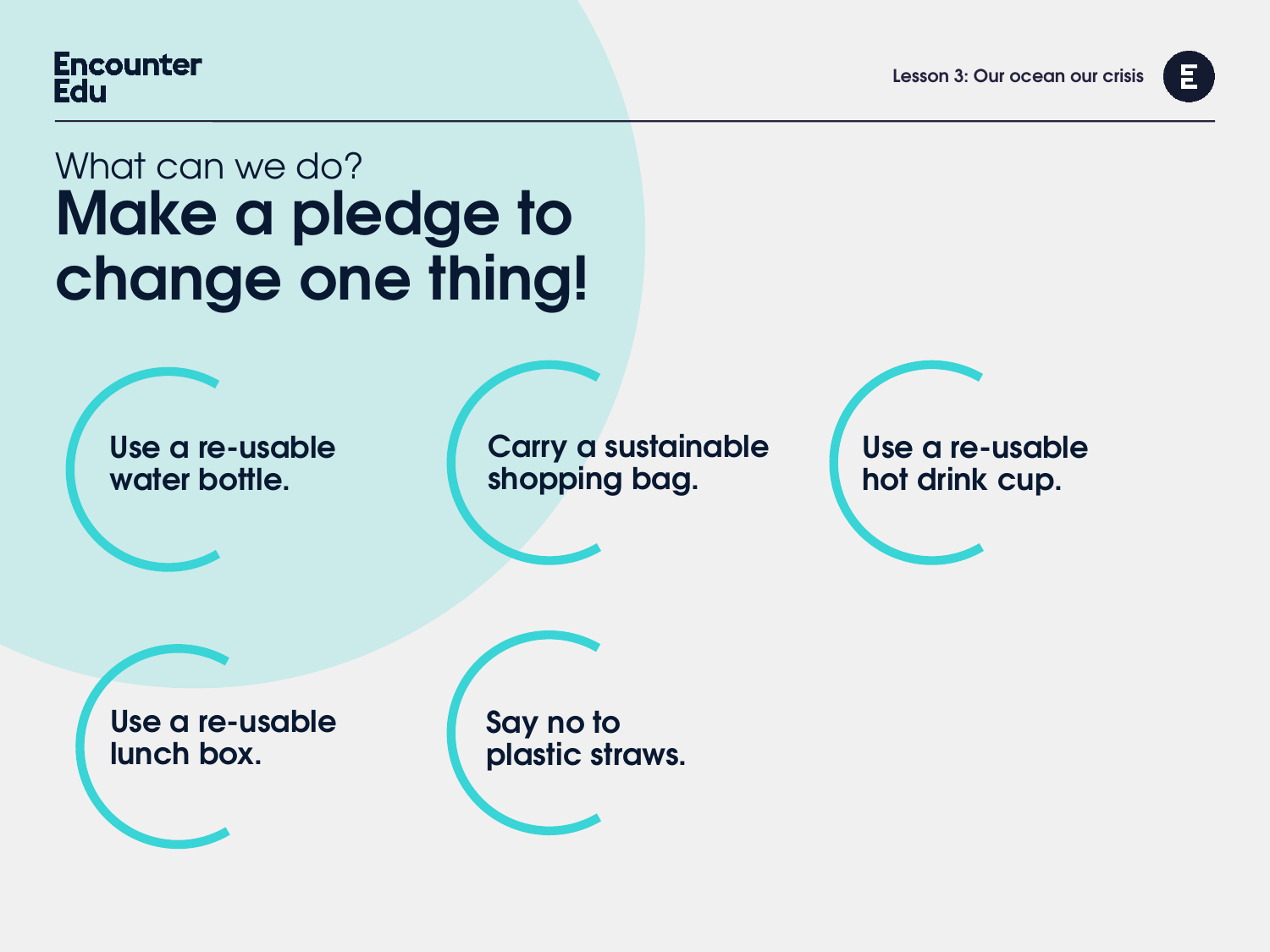

# Lesson 3: Our ocean our crisis
What can we do?
Make a pledge to change one thing!
Carry a sustainable shopping bag.
Use a re-usable
hot drink cup.
Use a re-usable water bottle.
Say no to
plastic straws.
Use a re-usable lunch box.